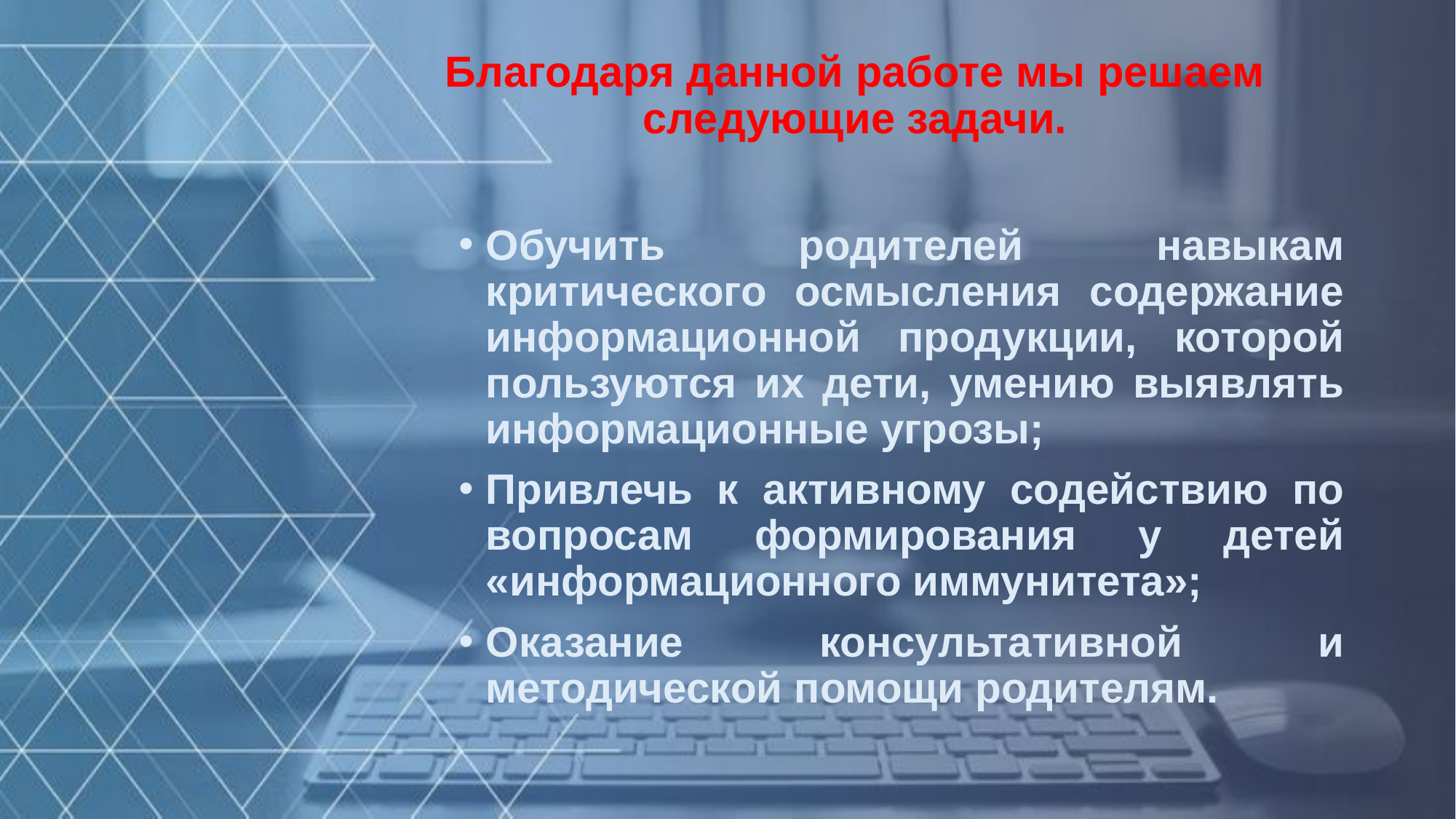

# Благодаря данной работе мы решаем следующие задачи.
Обучить родителей навыкам критического осмысления содержание информационной продукции, которой пользуются их дети, умению выявлять информационные угрозы;
Привлечь к активному содействию по вопросам формирования у детей «информационного иммунитета»;
Оказание консультативной и методической помощи родителям.